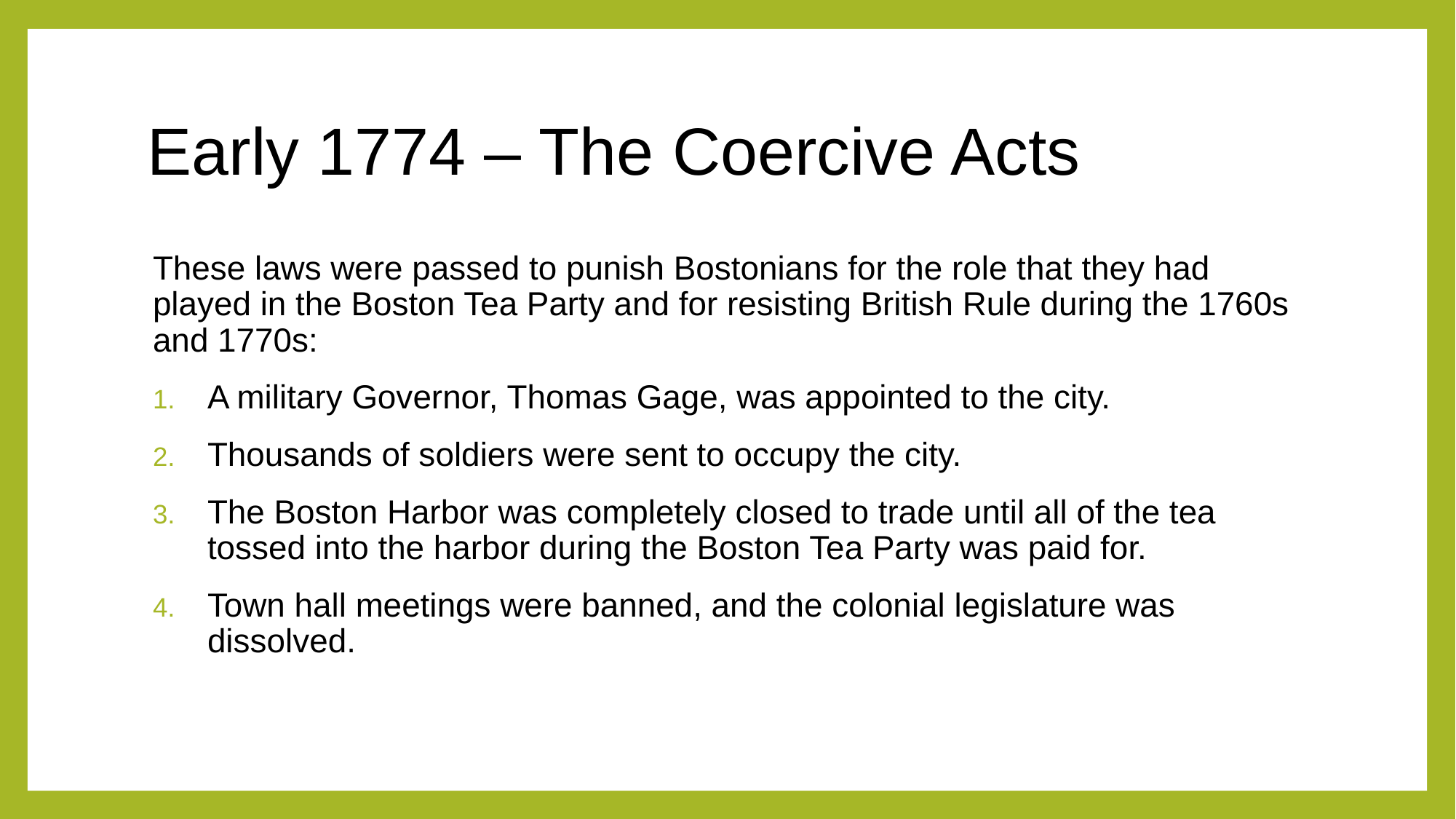

# Early 1774 – The Coercive Acts
These laws were passed to punish Bostonians for the role that they had played in the Boston Tea Party and for resisting British Rule during the 1760s and 1770s:
A military Governor, Thomas Gage, was appointed to the city.
Thousands of soldiers were sent to occupy the city.
The Boston Harbor was completely closed to trade until all of the tea tossed into the harbor during the Boston Tea Party was paid for.
Town hall meetings were banned, and the colonial legislature was dissolved.